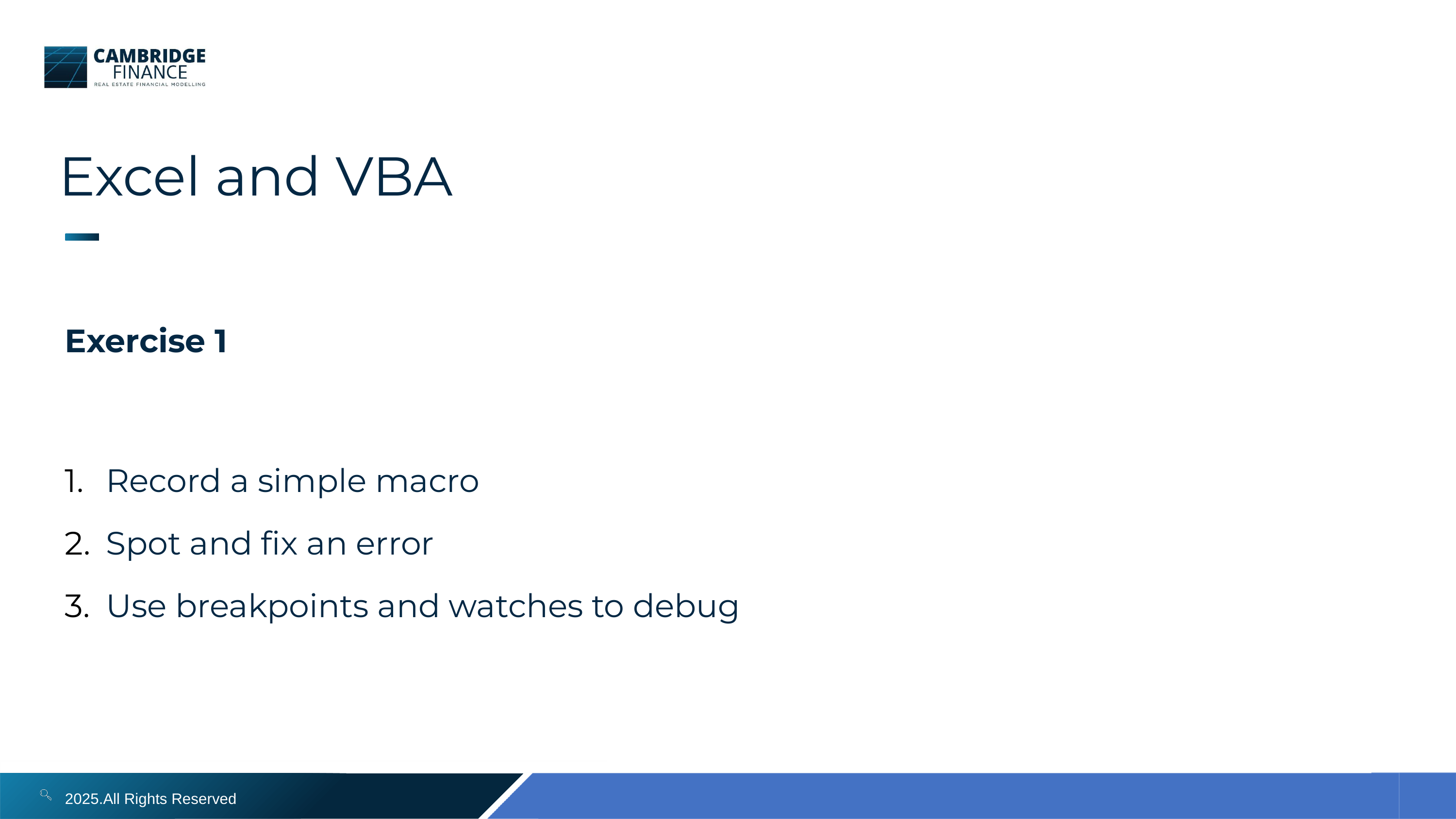

Excel and VBA

Exercise 1
Record a simple macro
Spot and fix an error
Use breakpoints and watches to debug

2025.All Rights Reserved